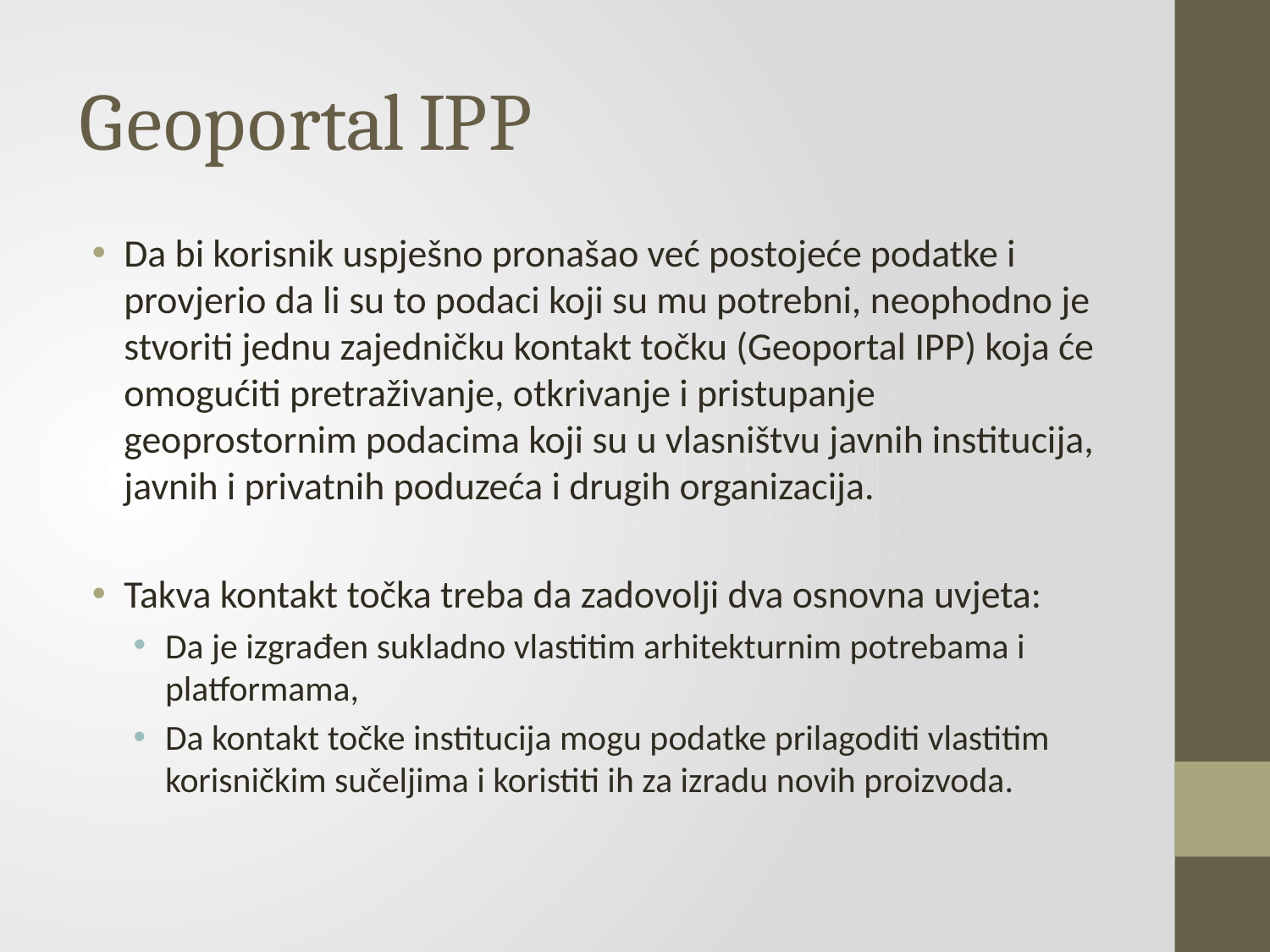

# Geoportal IPP
Da bi korisnik uspješno pronašao već postojeće podatke i provjerio da li su to podaci koji su mu potrebni, neophodno je stvoriti jednu zajedničku kontakt točku (Geoportal IPP) koja će omogućiti pretraživanje, otkrivanje i pristupanje geoprostornim podacima koji su u vlasništvu javnih institucija, javnih i privatnih poduzeća i drugih organizacija.

Takva kontakt točka treba da zadovolji dva osnovna uvjeta:
Da je izgrađen sukladno vlastitim arhitekturnim potrebama i platformama,
Da kontakt točke institucija mogu podatke prilagoditi vlastitim korisničkim sučeljima i koristiti ih za izradu novih proizvoda.